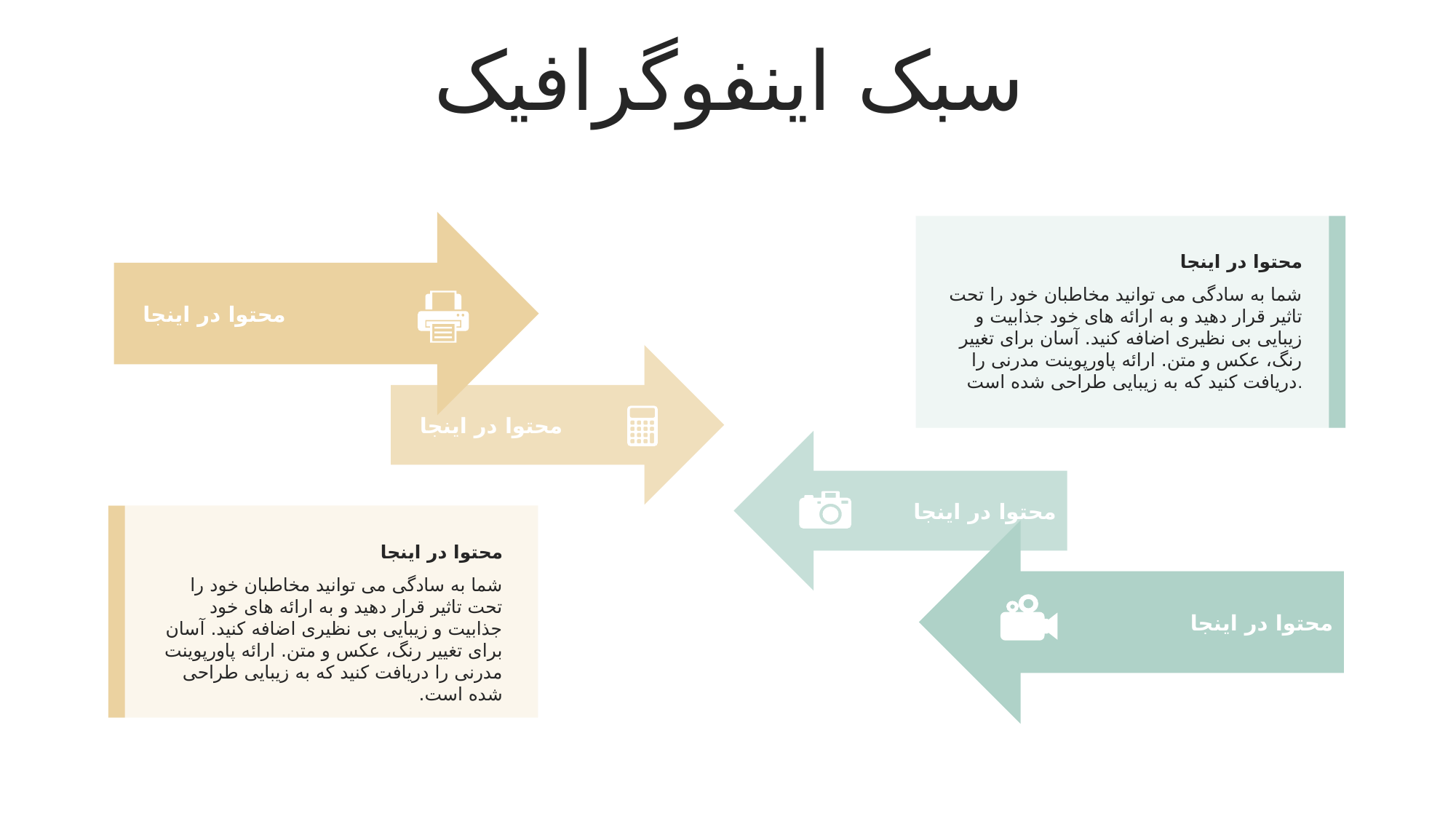

سبک اینفوگرافیک

محتوا در اینجا
شما به سادگی می توانید مخاطبان خود را تحت تاثیر قرار دهید و به ارائه های خود جذابیت و زیبایی بی نظیری اضافه کنید. آسان برای تغییر رنگ، عکس و متن. ارائه پاورپوینت مدرنی را دریافت کنید که به زیبایی طراحی شده است.

محتوا در اینجا

محتوا در اینجا

محتوا در اینجا

محتوا در اینجا
شما به سادگی می توانید مخاطبان خود را تحت تاثیر قرار دهید و به ارائه های خود جذابیت و زیبایی بی نظیری اضافه کنید. آسان برای تغییر رنگ، عکس و متن. ارائه پاورپوینت مدرنی را دریافت کنید که به زیبایی طراحی شده است.

محتوا در اینجا